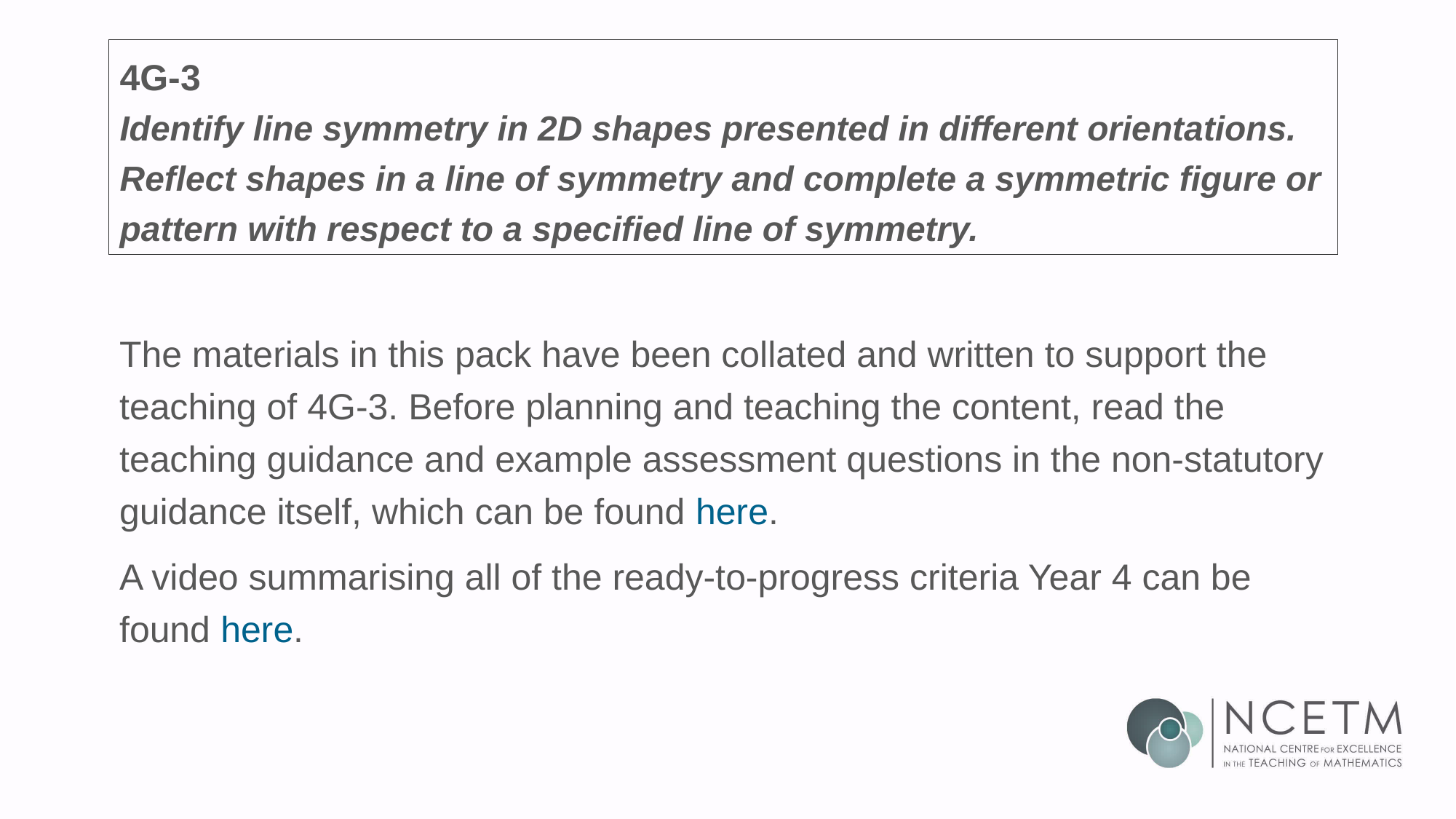

# 4G-3 Identify line symmetry in 2D shapes presented in different orientations. Reflect shapes in a line of symmetry and complete a symmetric figure or pattern with respect to a specified line of symmetry.
The materials in this pack have been collated and written to support the teaching of 4G-3. Before planning and teaching the content, read the teaching guidance and example assessment questions in the non-statutory guidance itself, which can be found here.
A video summarising all of the ready-to-progress criteria Year 4 can be found here.